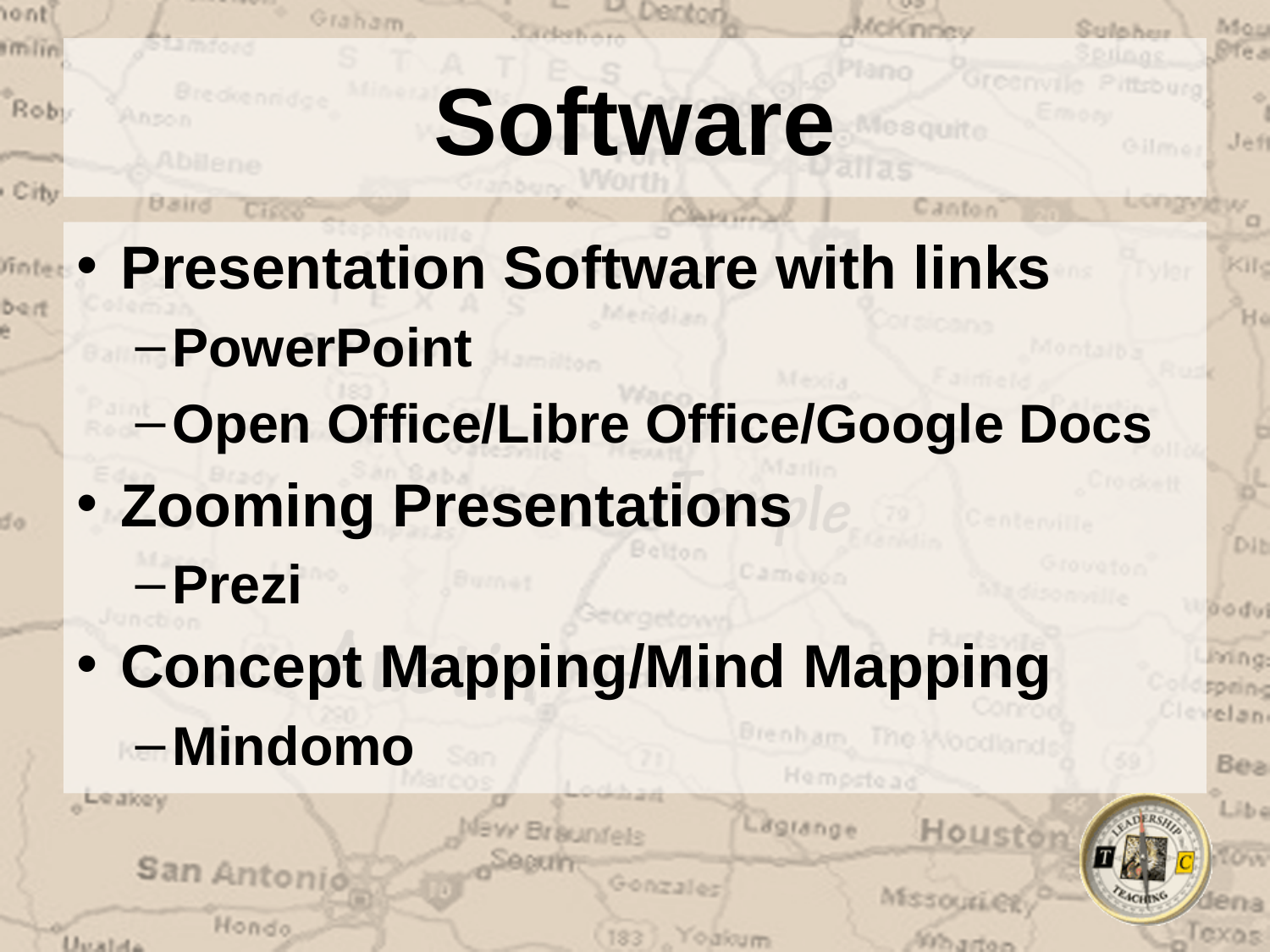

# Software
Presentation Software with links
PowerPoint
Open Office/Libre Office/Google Docs
Zooming Presentations
Prezi
Concept Mapping/Mind Mapping
Mindomo